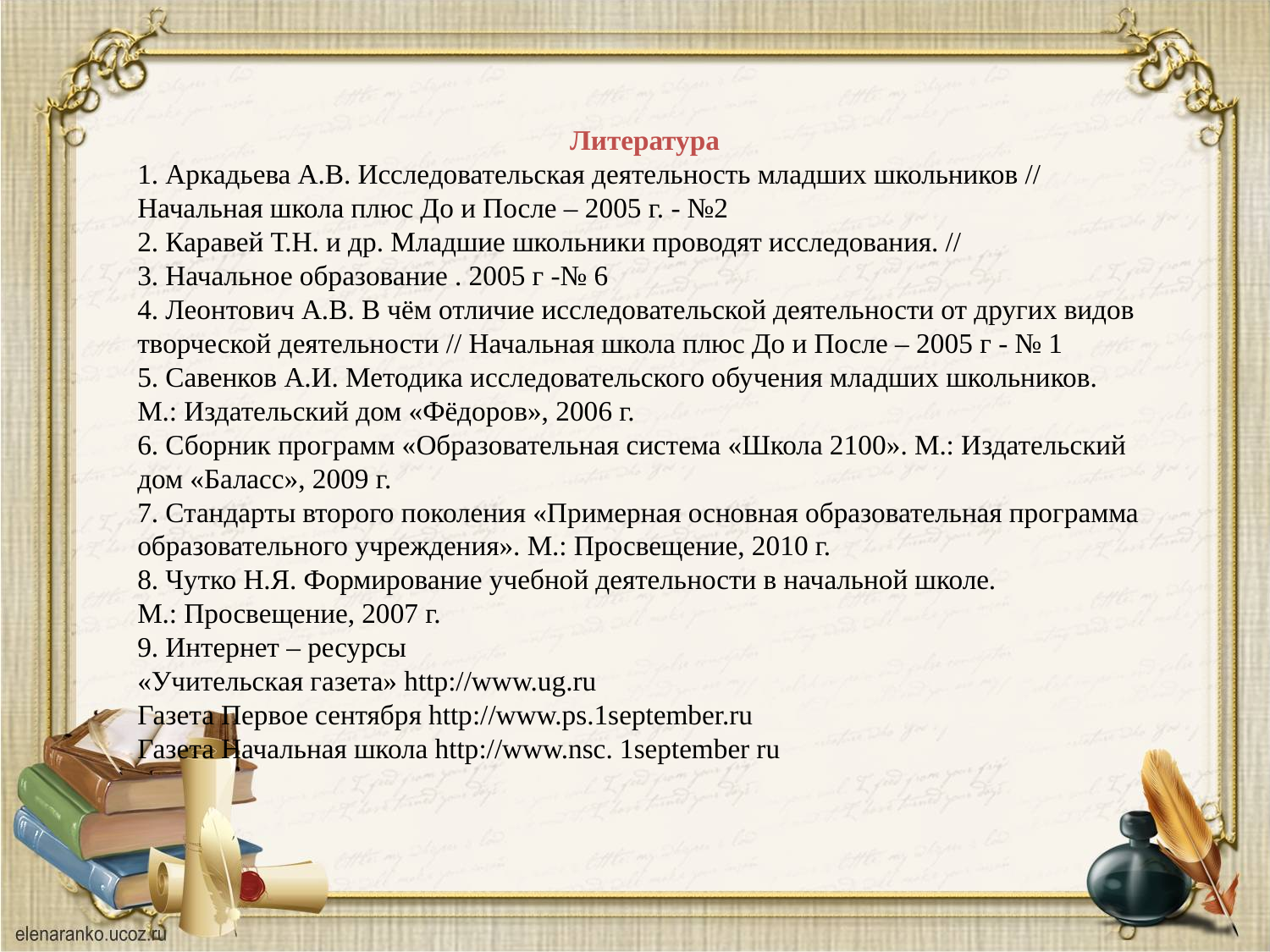

#
Литература
1. Аркадьева А.В. Исследовательская деятельность младших школьников // Начальная школа плюс До и После – 2005 г. - №2
2. Каравей Т.Н. и др. Младшие школьники проводят исследования. //
3. Начальное образование . 2005 г -№ 6
4. Леонтович А.В. В чём отличие исследовательской деятельности от других видов творческой деятельности // Начальная школа плюс До и После – 2005 г - № 1
5. Савенков А.И. Методика исследовательского обучения младших школьников.
М.: Издательский дом «Фёдоров», 2006 г.
6. Сборник программ «Образовательная система «Школа 2100». М.: Издательский дом «Баласс», 2009 г.
7. Стандарты второго поколения «Примерная основная образовательная программа образовательного учреждения». М.: Просвещение, 2010 г.
8. Чутко Н.Я. Формирование учебной деятельности в начальной школе.
М.: Просвещение, 2007 г.
9. Интернет – ресурсы
«Учительская газета» http://www.ug.ru
Газета Первое сентября http://www.ps.1september.ru
Газета Начальная школа http://www.nsc. 1september ru